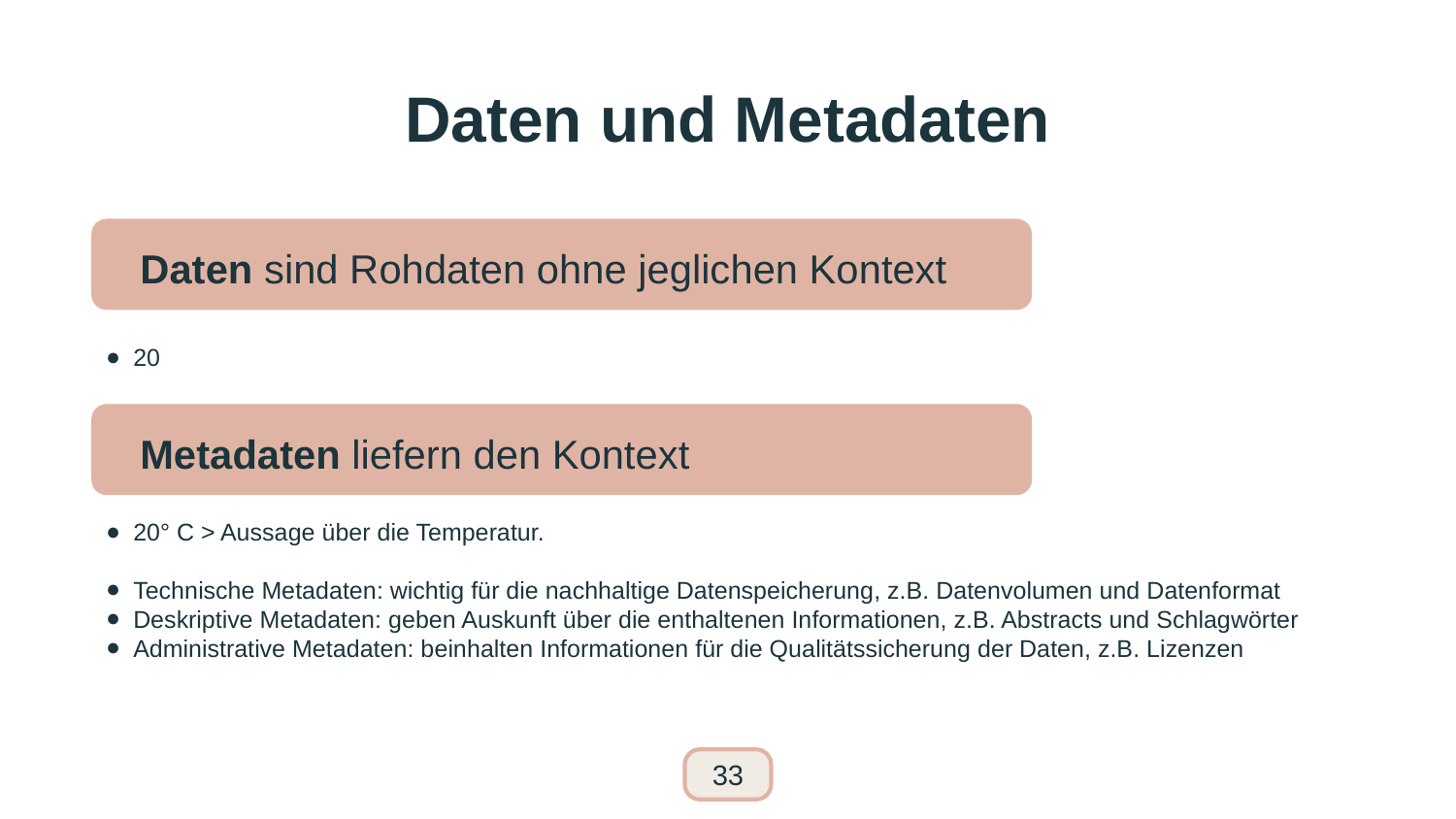

# Daten und Metadaten
Daten sind Rohdaten ohne jeglichen Kontext

20

20° C > Aussage über die Temperatur.

Technische Metadaten: wichtig für die nachhaltige Datenspeicherung, z.B. Datenvolumen und Datenformat
Deskriptive Metadaten: geben Auskunft über die enthaltenen Informationen, z.B. Abstracts und Schlagwörter
Administrative Metadaten: beinhalten Informationen für die Qualitätssicherung der Daten, z.B. Lizenzen
Metadaten liefern den Kontext